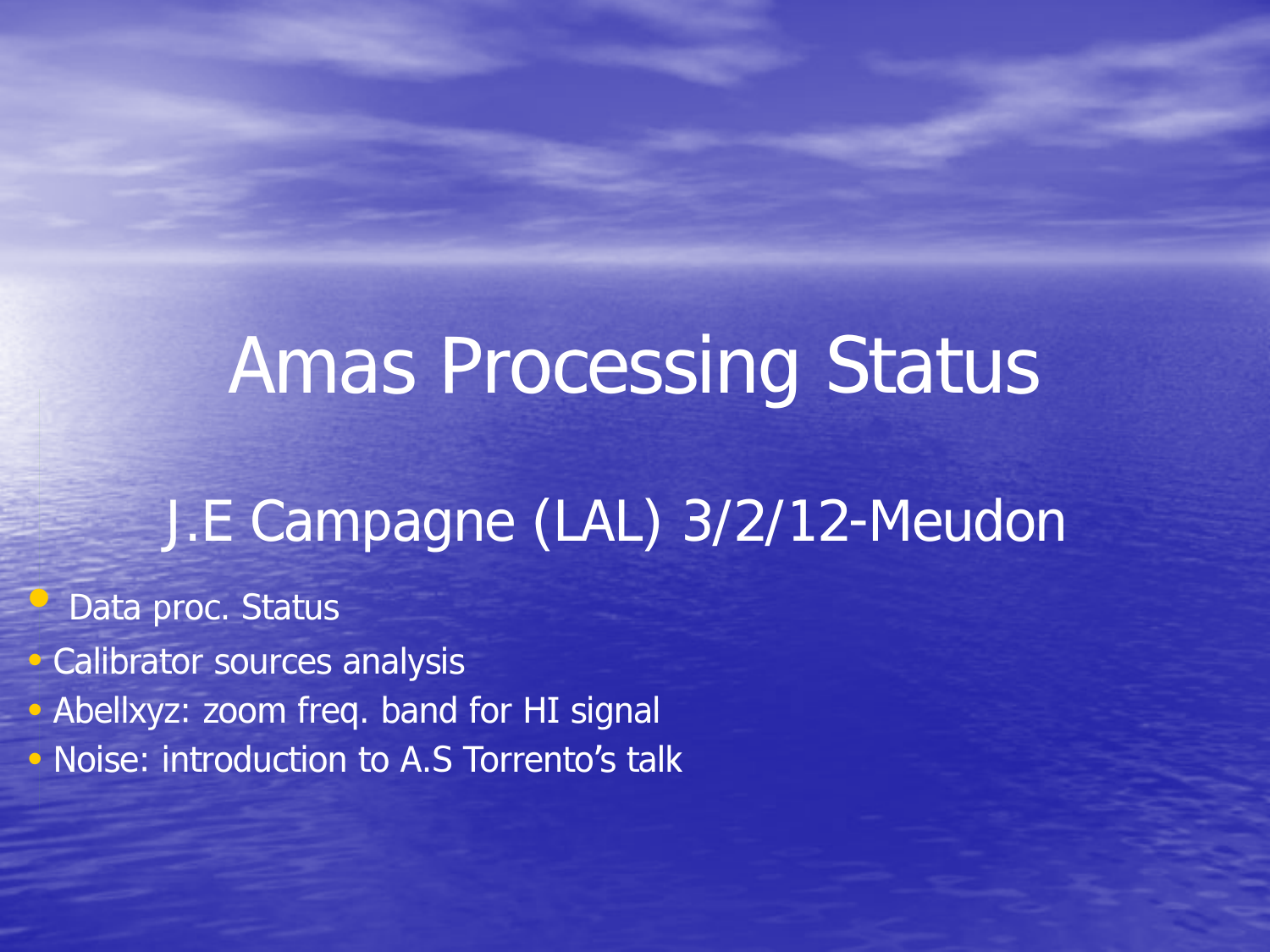

# Amas Processing Status
J.E Campagne (LAL) 3/2/12-Meudon
 Data proc. Status
 Calibrator sources analysis
 Abellxyz: zoom freq. band for HI signal
 Noise: introduction to A.S Torrento’s talk